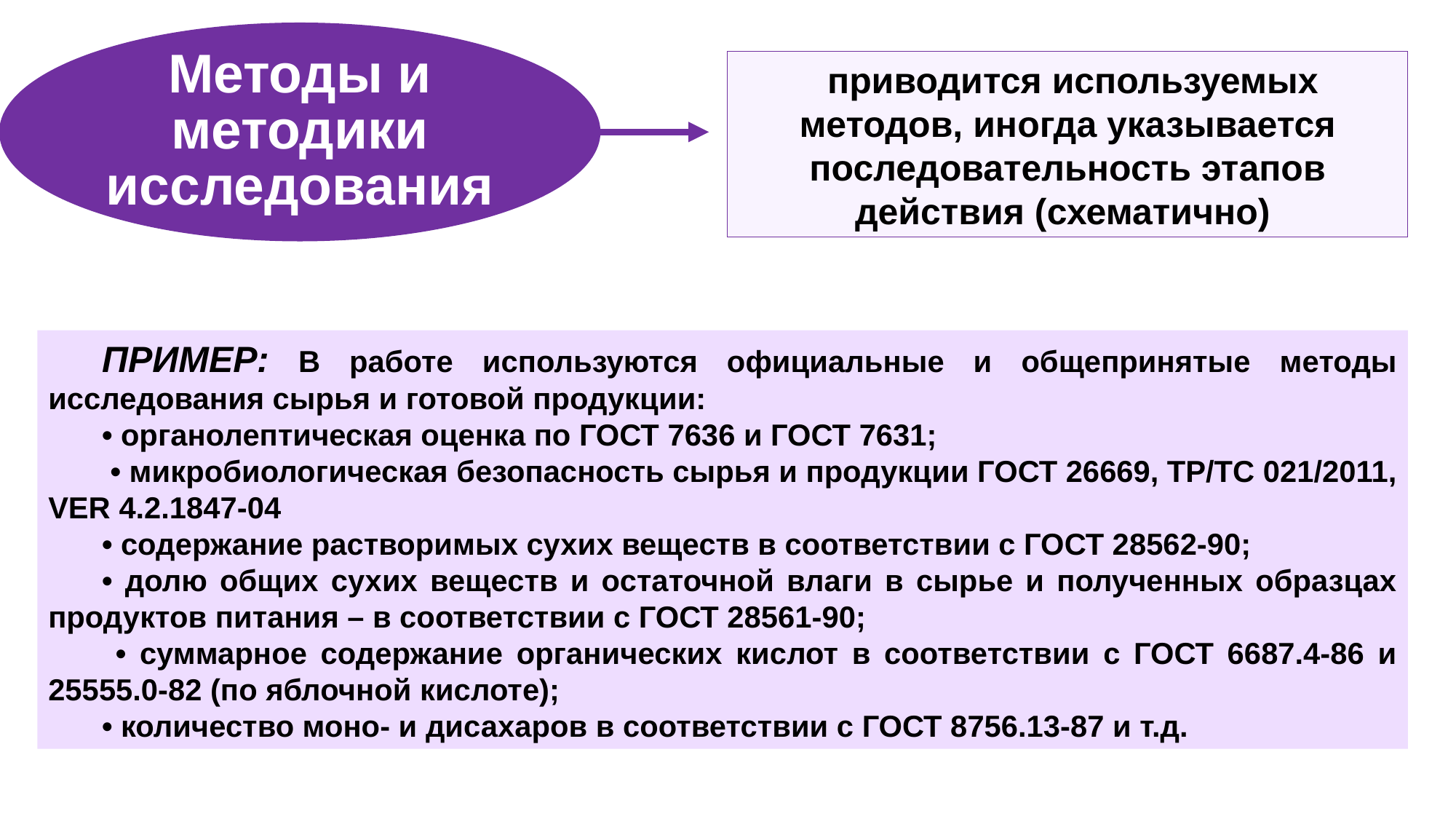

Методы и методики исследования
 приводится используемых методов, иногда указывается последовательность этапов действия (схематично)
ПРИМЕР: В работе используются официальные и общепринятые методы исследования сырья и готовой продукции:
• органолептическая оценка по ГОСТ 7636 и ГОСТ 7631;
 • микробиологическая безопасность сырья и продукции ГОСТ 26669, ТР/ТС 021/2011, VER 4.2.1847-04
• содержание растворимых сухих веществ в соответствии с ГОСТ 28562-90;
• долю общих сухих веществ и остаточной влаги в сырье и полученных образцах продуктов питания – в соответствии с ГОСТ 28561-90;
 • суммарное содержание органических кислот в соответствии с ГОСТ 6687.4-86 и 25555.0-82 (по яблочной кислоте);
• количество моно- и дисахаров в соответствии с ГОСТ 8756.13-87 и т.д.